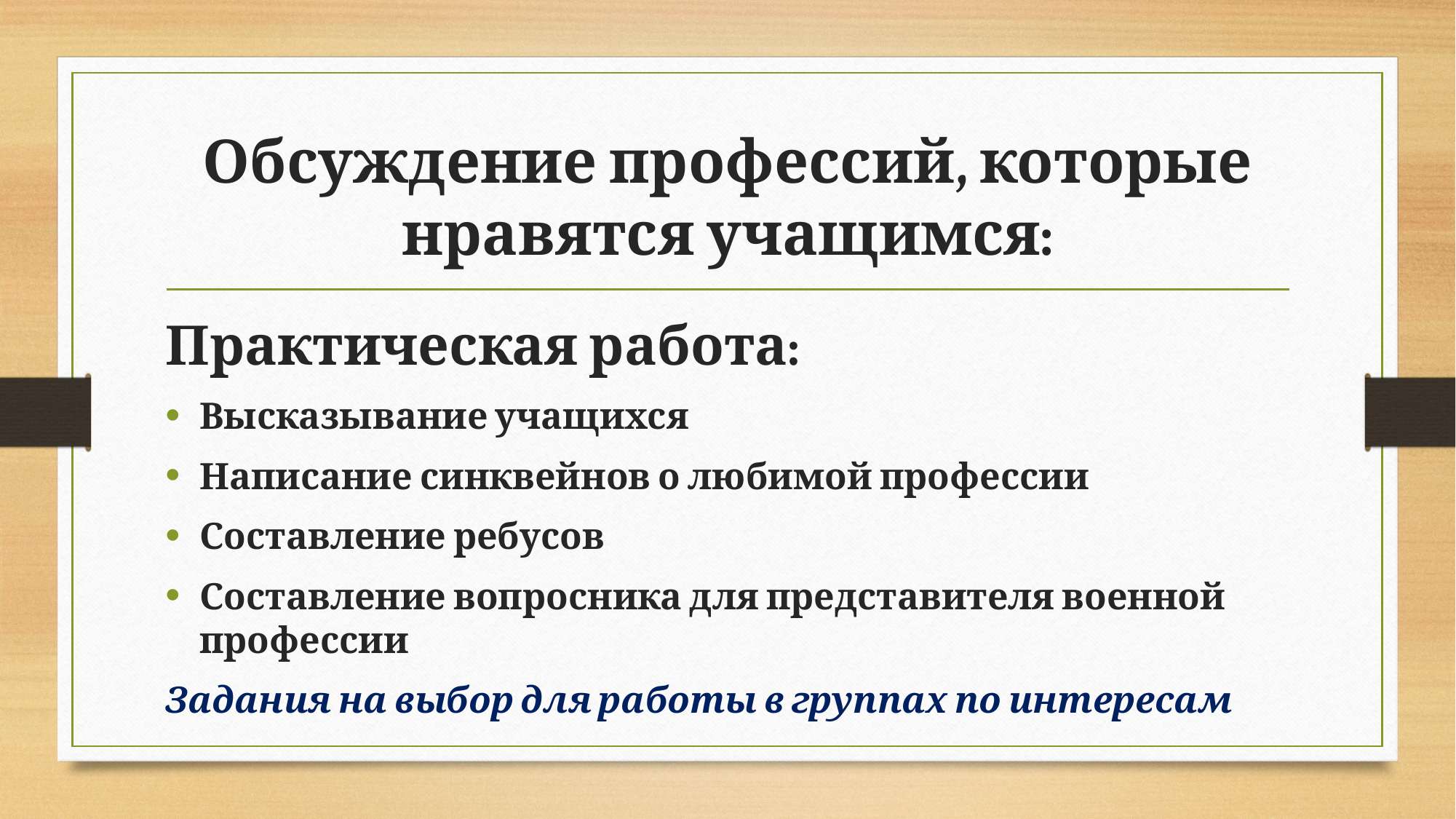

# Обсуждение профессий, которые нравятся учащимся:
Практическая работа:
Высказывание учащихся
Написание синквейнов о любимой профессии
Составление ребусов
Составление вопросника для представителя военной профессии
Задания на выбор для работы в группах по интересам